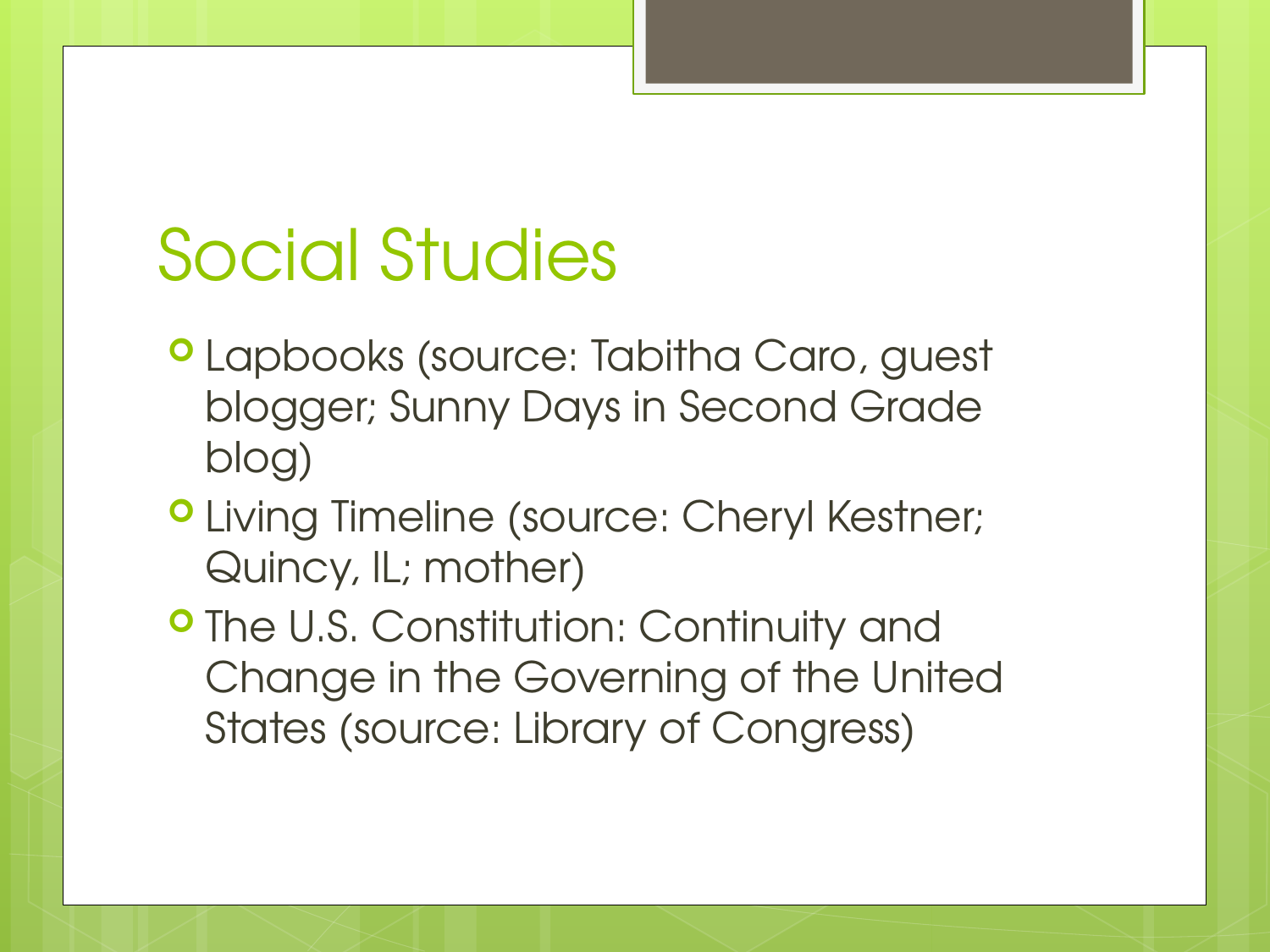

# Social Studies
Lapbooks (source: Tabitha Caro, guest blogger; Sunny Days in Second Grade blog)
Living Timeline (source: Cheryl Kestner; Quincy, IL; mother)
The U.S. Constitution: Continuity and Change in the Governing of the United States (source: Library of Congress)